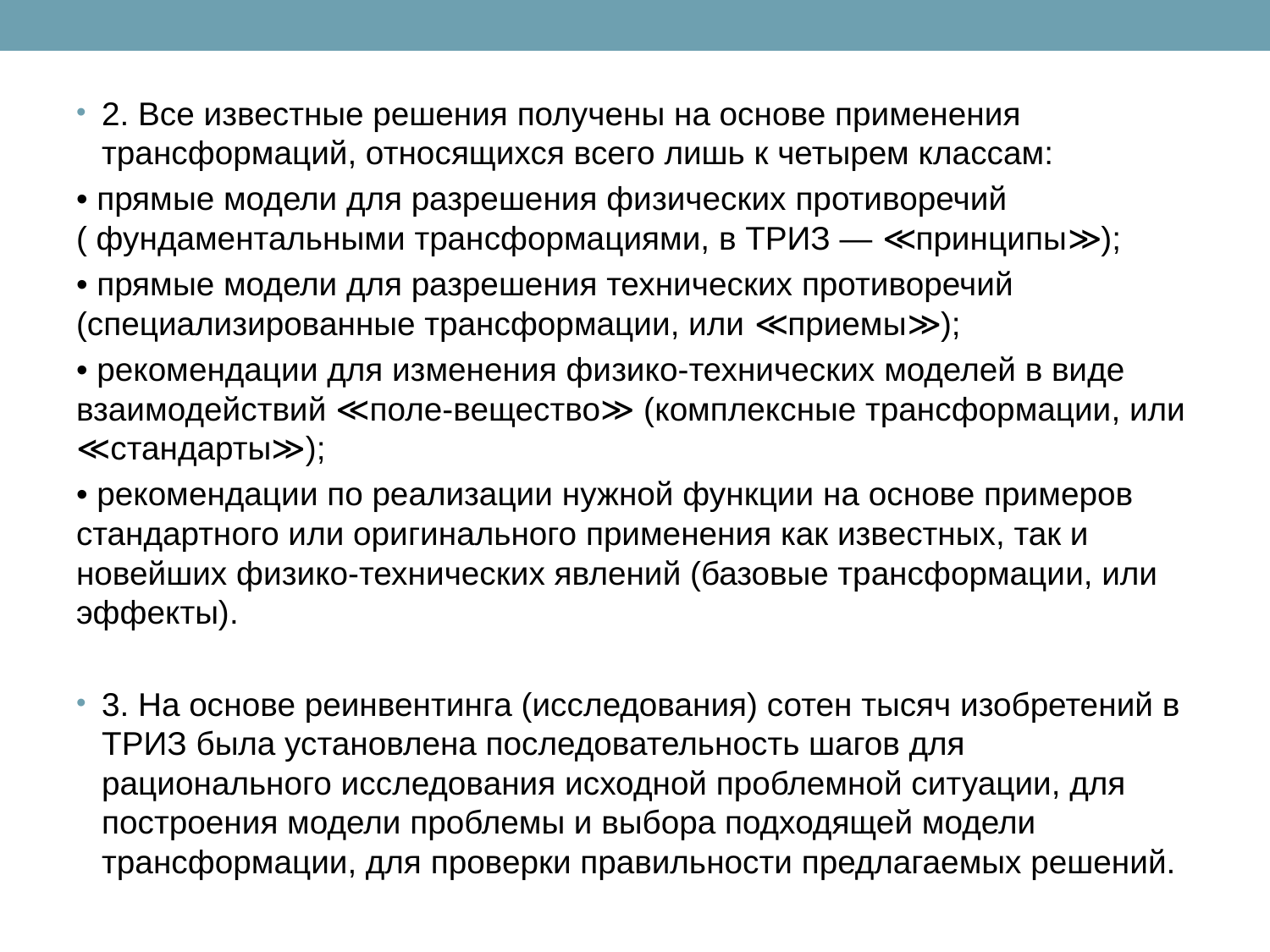

2. Все известные решения получены на основе применения трансформаций, относящихся всего лишь к четырем классам:
• прямые модели для разрешения физических противоречий ( фундаментальными трансформациями, в ТРИЗ — ≪принципы≫);
• прямые модели для разрешения технических противоречий (специализированные трансформации, или ≪приемы≫);
• рекомендации для изменения физико-технических моделей в виде взаимодействий ≪поле-вещество≫ (комплексные трансформации, или ≪стандарты≫);
• рекомендации по реализации нужной функции на основе примеров стандартного или оригинального применения как известных, так и новейших физико-технических явлений (базовые трансформации, или эффекты).

3. На основе реинвентинга (исследования) сотен тысяч изобретений в ТРИЗ была установлена последовательность шагов для рационального исследования исходной проблемной ситуации, для построения модели проблемы и выбора подходящей модели трансформации, для проверки правильности предлагаемых решений.